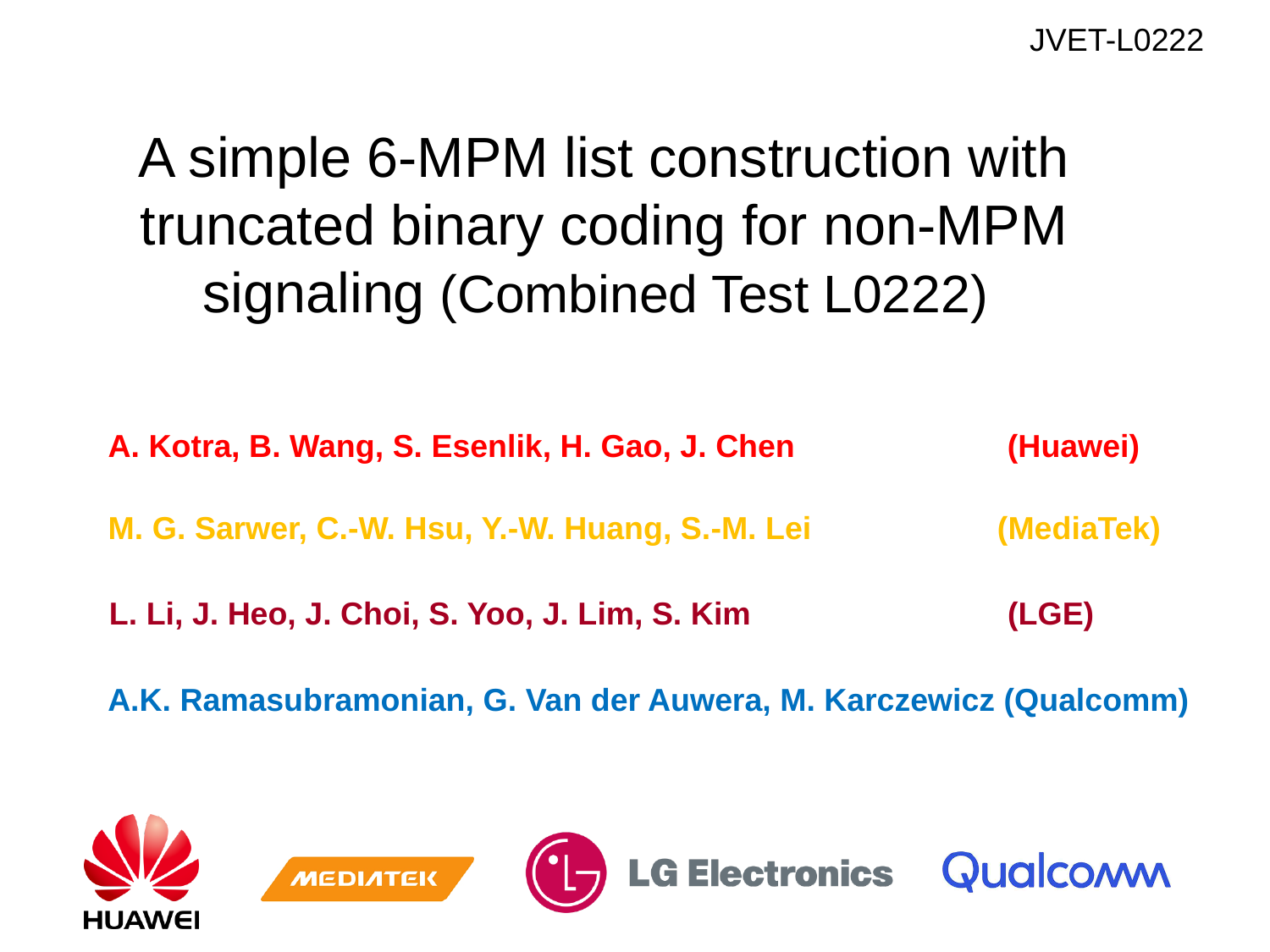

# A simple 6-MPM list construction with truncated binary coding for non-MPM signaling (Combined Test L0222))
A. Kotra, B. Wang, S. Esenlik, H. Gao, J. Chen                        (Huawei)
M. G. Sarwer, C.-W. Hsu, Y.-W. Huang, S.-M. Lei                     (MediaTek)
L. Li, J. Heo, J. Choi, S. Yoo, J. Lim, S. Kim                             (LGE)
A.K. Ramasubramonian, G. Van der Auwera, M. Karczewicz (Qualcomm)